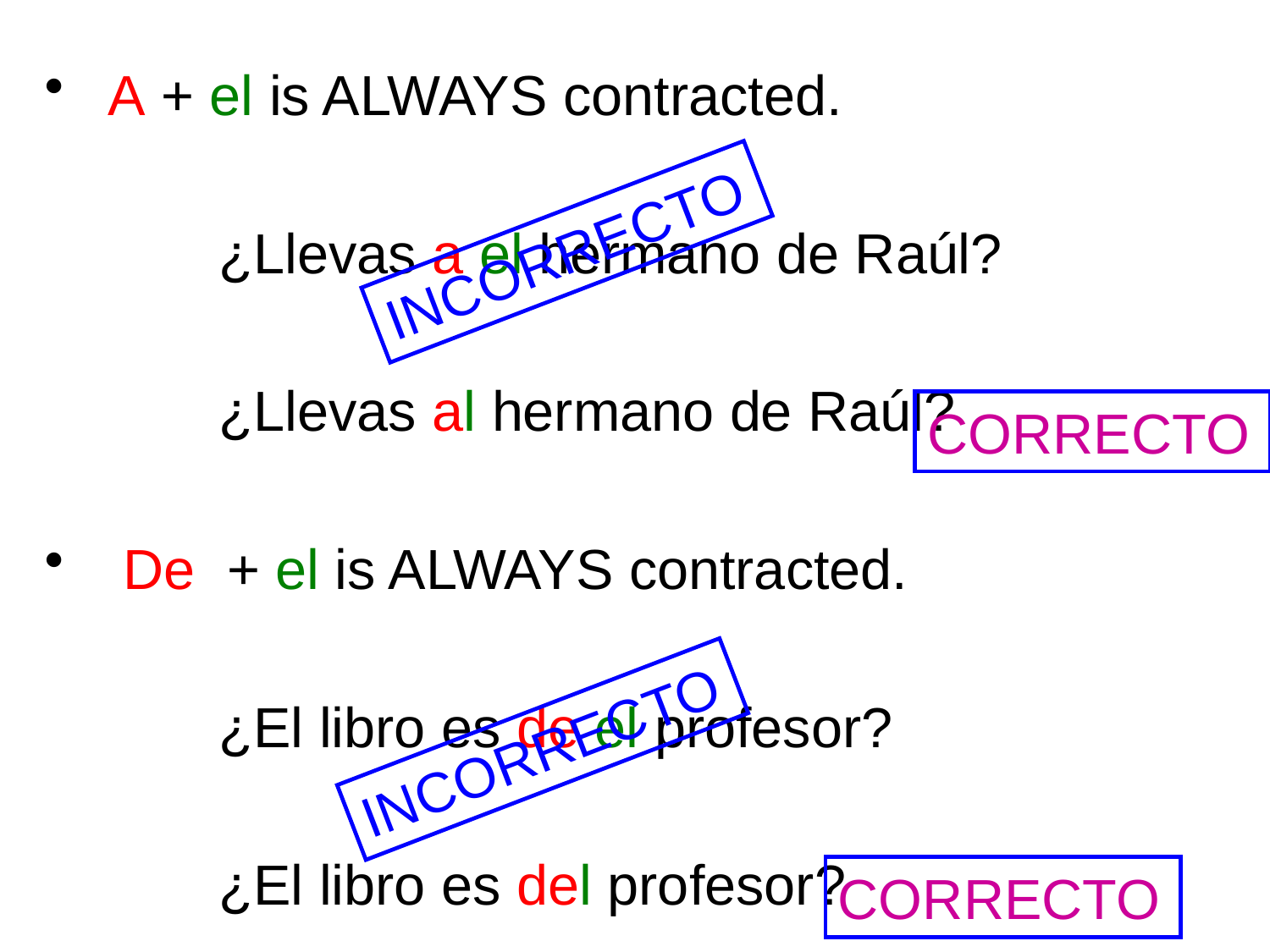

A + el is ALWAYS contracted.

		¿Llevas a el hermano de Raúl?

		¿Llevas al hermano de Raúl?

  De  + el is ALWAYS contracted.

		¿El libro es de el profesor?

		¿El libro es del profesor?
INCORRECTO
CORRECTO
INCORRECTO
CORRECTO